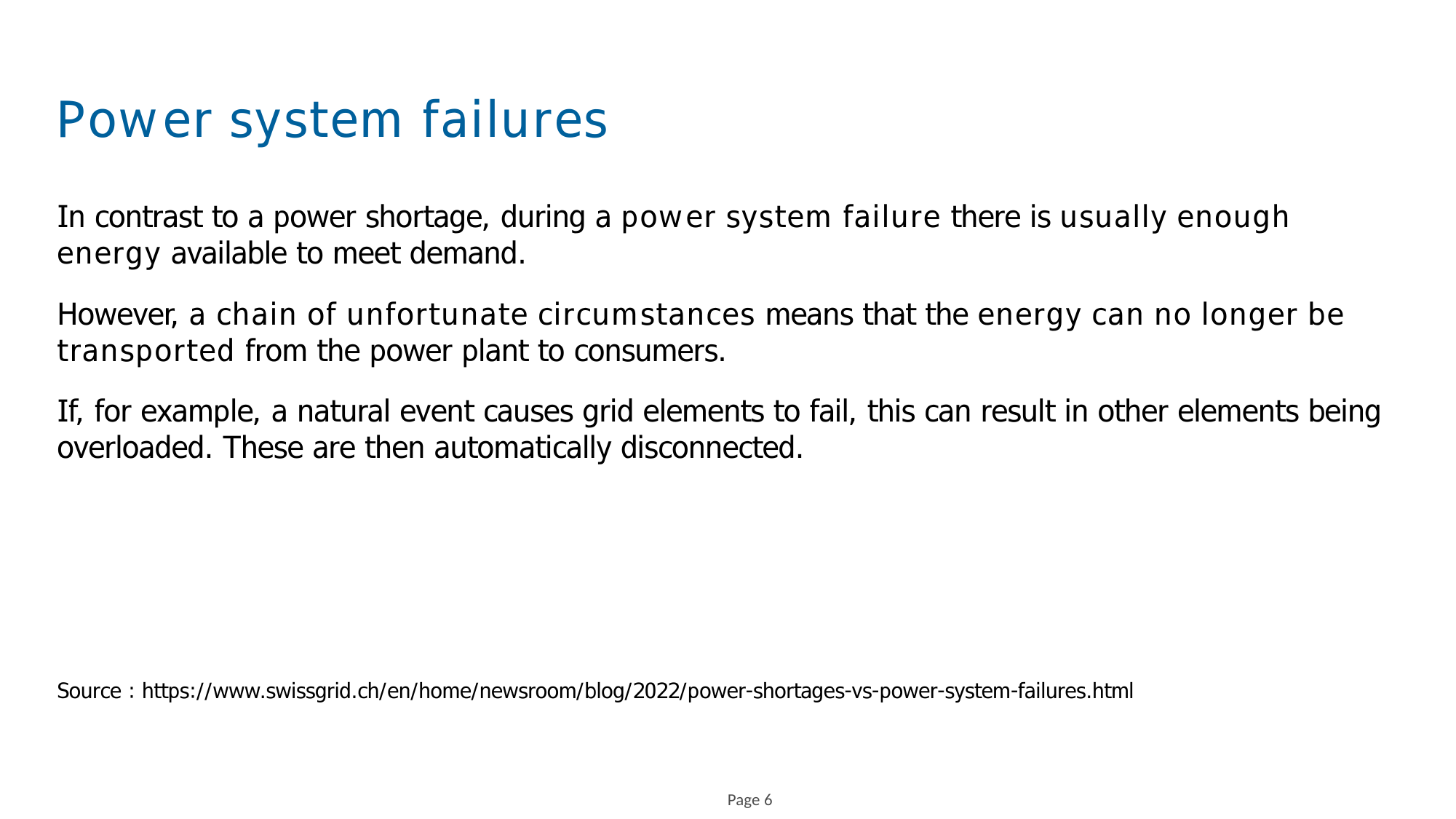

Power system failures

In contrast to a power shortage, during a power system failure there is usually enough energy available to meet demand.
However, a chain of unfortunate circumstances means that the energy can no longer be transported from the power plant to consumers.
If, for example, a natural event causes grid elements to fail, this can result in other elements being overloaded. These are then automatically disconnected.

Source : https://www.swissgrid.ch/en/home/newsroom/blog/2022/power-shortages-vs-power-system-failures.html